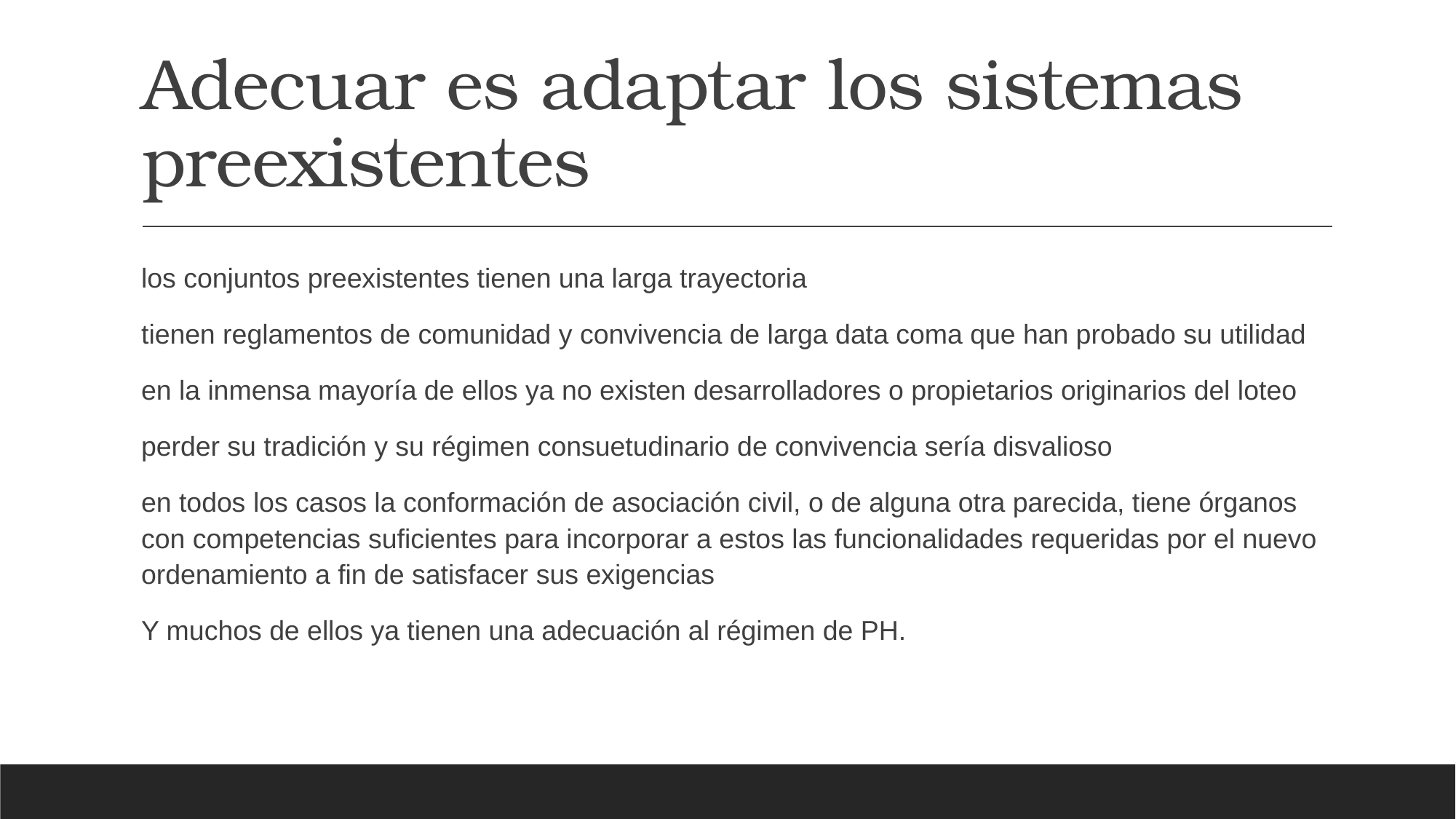

# Adecuar es adaptar los sistemas preexistentes
los conjuntos preexistentes tienen una larga trayectoria
tienen reglamentos de comunidad y convivencia de larga data coma que han probado su utilidad
en la inmensa mayoría de ellos ya no existen desarrolladores o propietarios originarios del loteo
perder su tradición y su régimen consuetudinario de convivencia sería disvalioso
en todos los casos la conformación de asociación civil, o de alguna otra parecida, tiene órganos con competencias suficientes para incorporar a estos las funcionalidades requeridas por el nuevo ordenamiento a fin de satisfacer sus exigencias
Y muchos de ellos ya tienen una adecuación al régimen de PH.